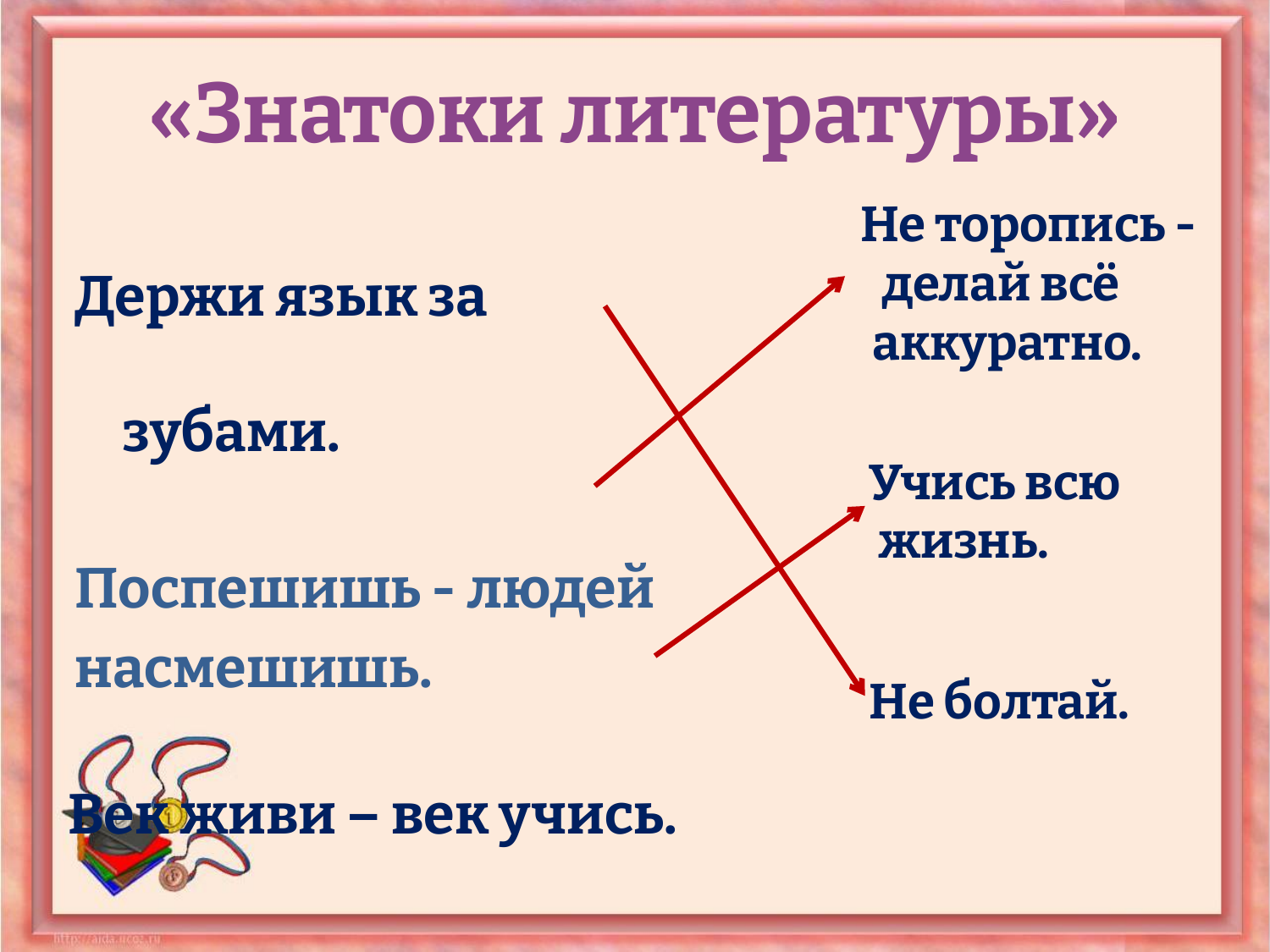

# «Знатоки литературы»
Держи язык за зубами.
Поспешишь - людей
насмешишь.
  Век живи – век учись.
    Не торопись -   делай всё аккуратно.

     Учись всю
      жизнь.

     Не болтай.